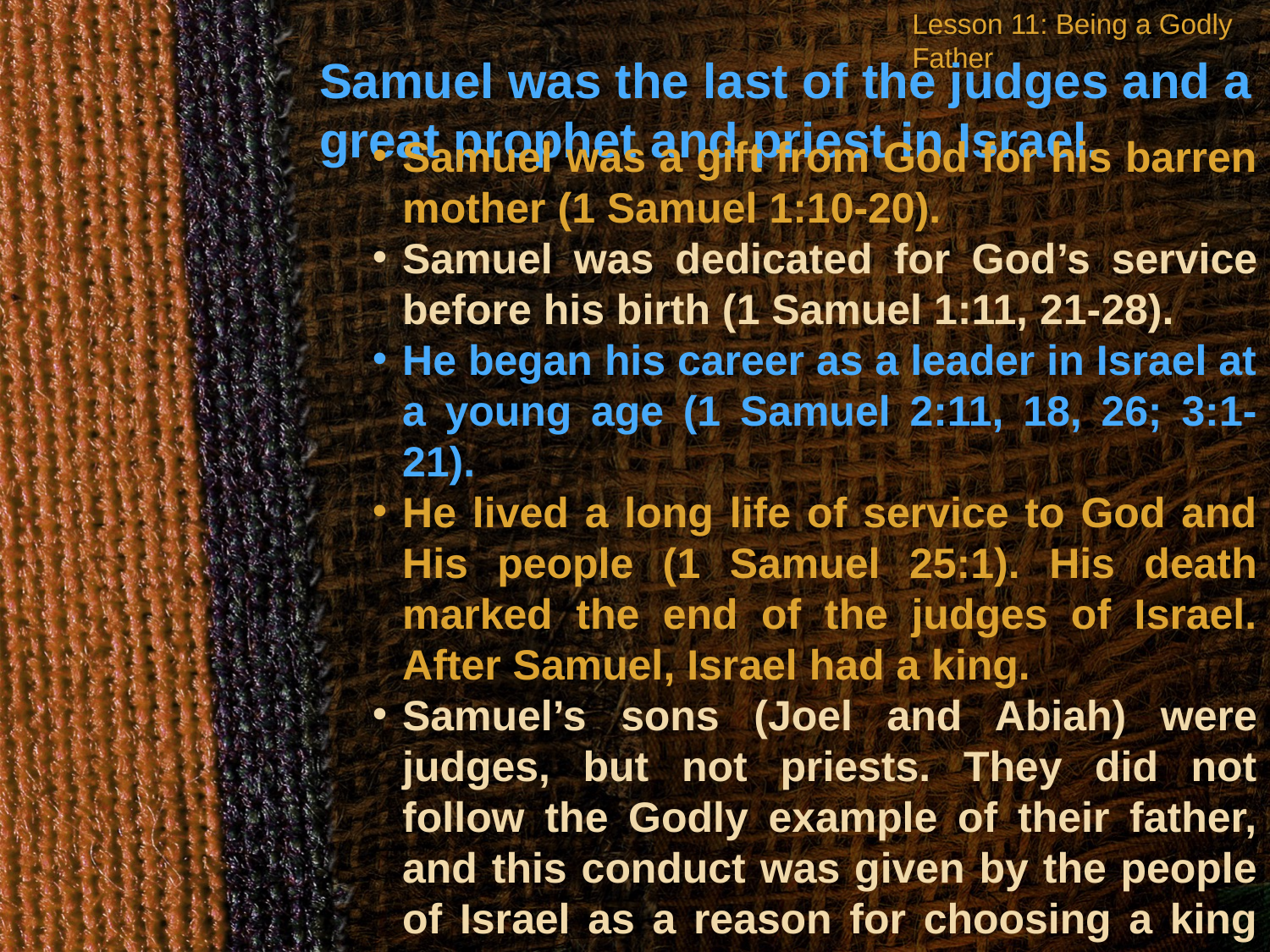

Lesson 11: Being a Godly Father
Samuel was the last of the judges and a great prophet and priest in Israel.
Samuel was a gift from God for his barren mother (1 Samuel 1:10-20).
Samuel was dedicated for God’s service before his birth (1 Samuel 1:11, 21-28).
He began his career as a leader in Israel at a young age (1 Samuel 2:11, 18, 26; 3:1-21).
He lived a long life of service to God and His people (1 Samuel 25:1). His death marked the end of the judges of Israel. After Samuel, Israel had a king.
Samuel’s sons (Joel and Abiah) were judges, but not priests. They did not follow the Godly example of their father, and this conduct was given by the people of Israel as a reason for choosing a king to rule over them (1 Samuel 8:5).